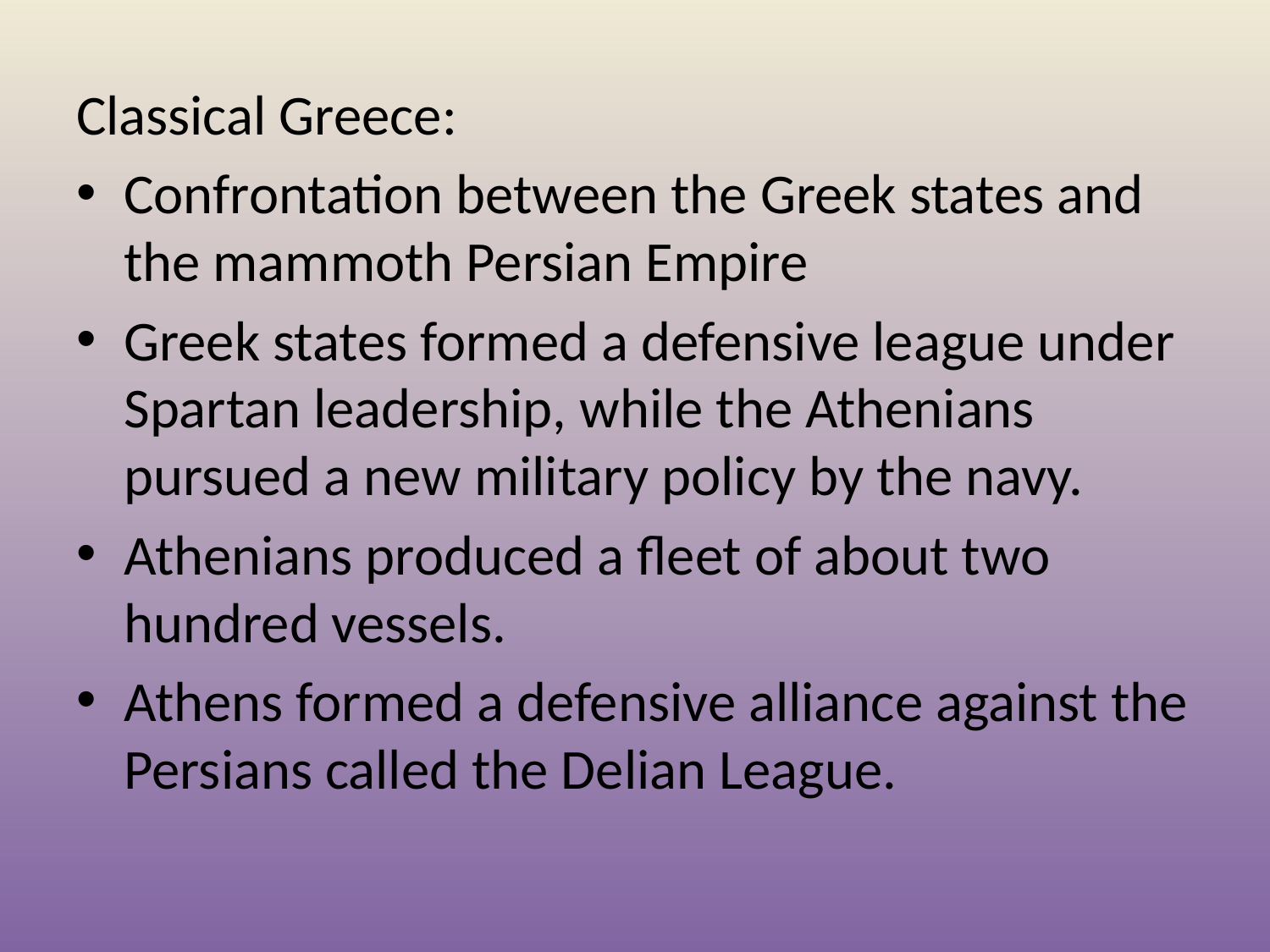

Classical Greece:
Confrontation between the Greek states and the mammoth Persian Empire
Greek states formed a defensive league under Spartan leadership, while the Athenians pursued a new military policy by the navy.
Athenians produced a fleet of about two hundred vessels.
Athens formed a defensive alliance against the Persians called the Delian League.